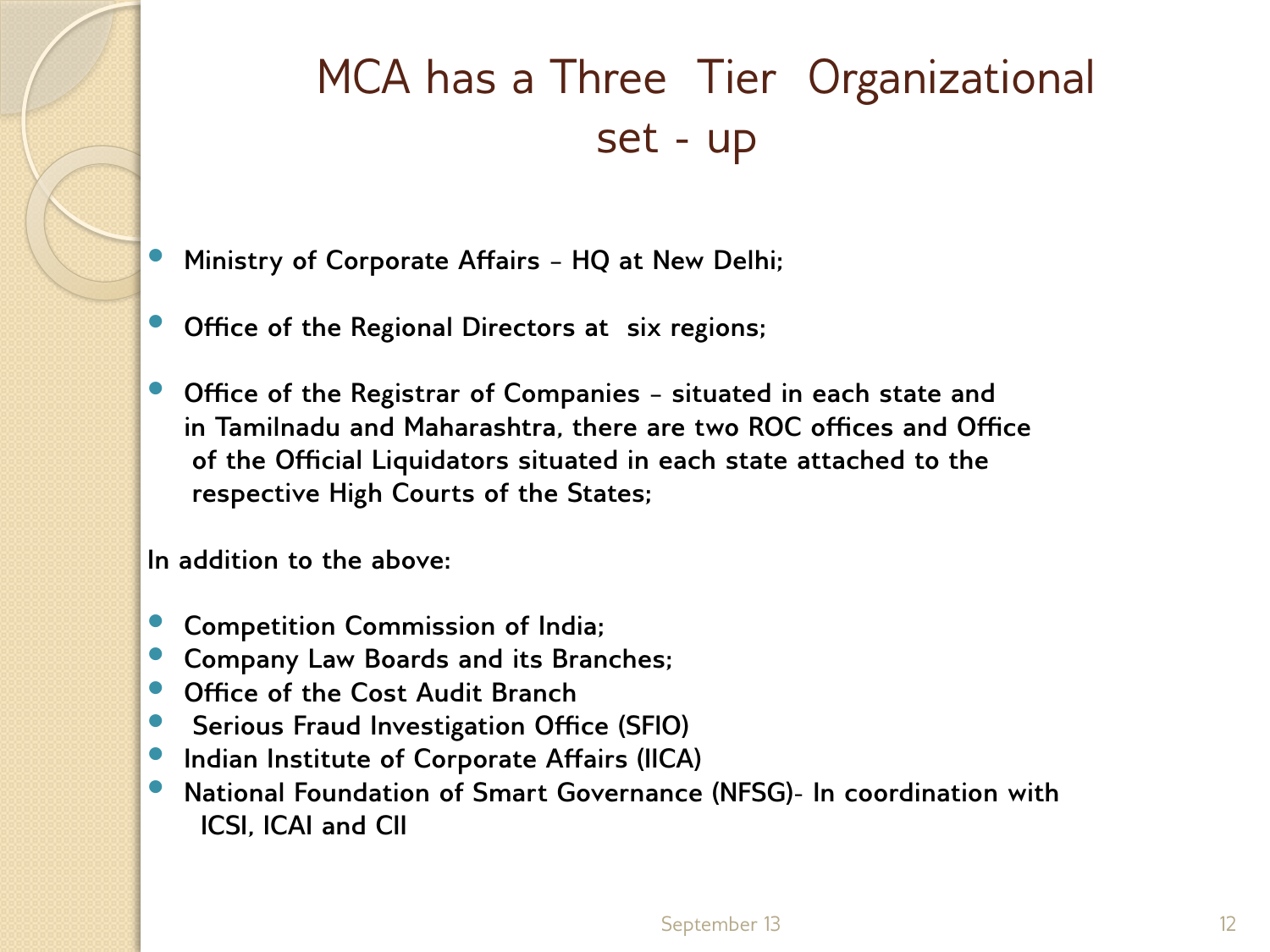

# MCA has a Three  Tier  Organizational set - up

Ministry of Corporate Affairs – HQ at New Delhi;

Office of the Regional Directors at  six regions;

Office of the Registrar of Companies – situated in each state and
	in Tamilnadu and Maharashtra, there are two ROC offices and Office
     of the Official Liquidators situated in each state attached to the
     respective High Courts of the States;

In addition to the above:

Competition Commission of India;
Company Law Boards and its Branches;
Office of the Cost Audit Branch
 Serious Fraud Investigation Office (SFIO)
Indian Institute of Corporate Affairs (IICA)
National Foundation of Smart Governance (NFSG)- In coordination with
      ICSI, ICAI and CII
September 13
12